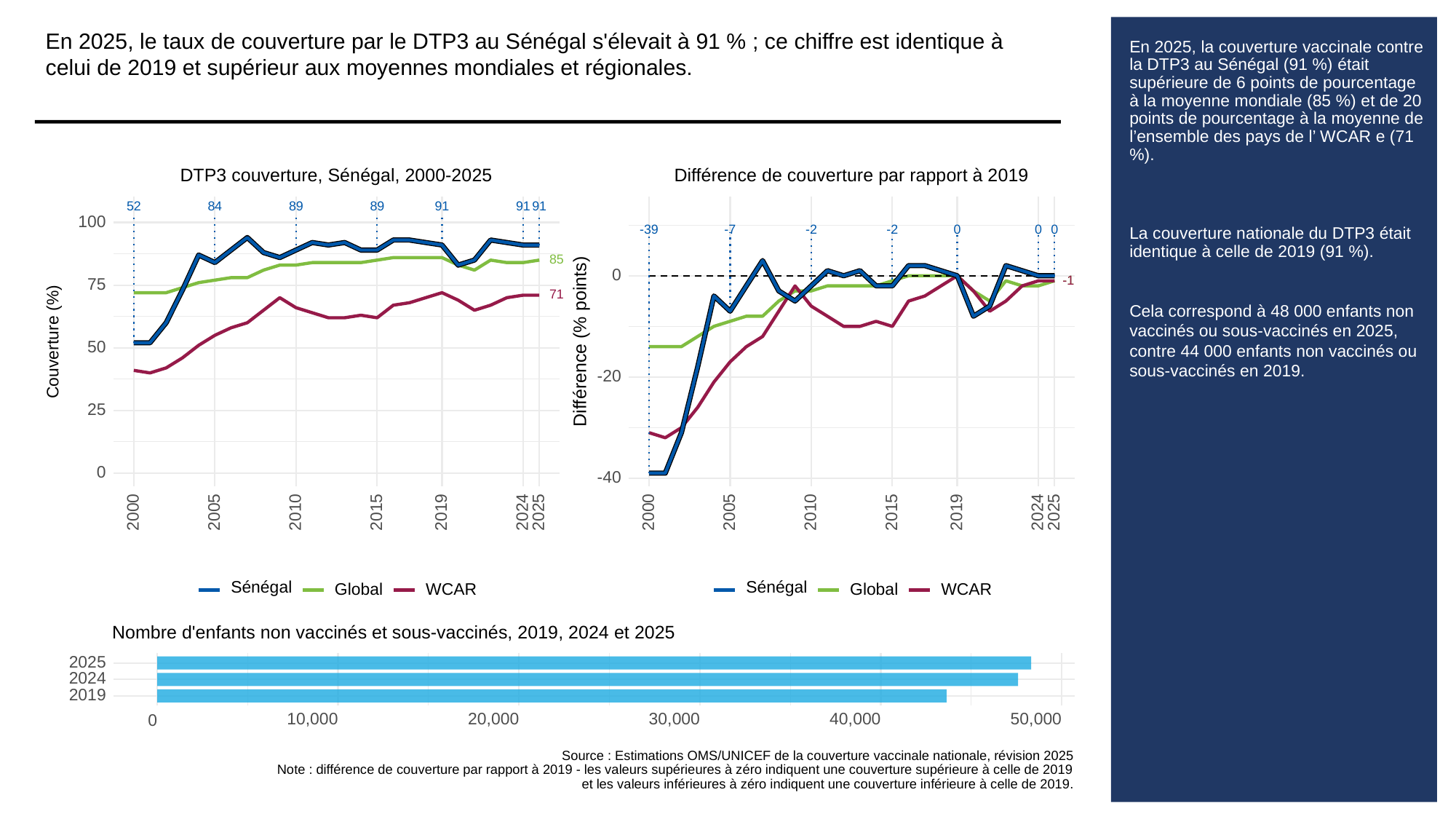

En 2025, le taux de couverture par le DTP3 au Sénégal s'élevait à 91 % ; ce chiffre est identique à celui de 2019 et supérieur aux moyennes mondiales et régionales.
# En 2025, la couverture vaccinale contre la DTP3 au Sénégal (91 %) était supérieure de 6 points de pourcentage à la moyenne mondiale (85 %) et de 20 points de pourcentage à la moyenne de l’ensemble des pays de l’ WCAR e (71 %).

La couverture nationale du DTP3 était identique à celle de 2019 (91 %).

Cela correspond à 48 000 enfants non vaccinés ou sous-vaccinés en 2025, contre 44 000 enfants non vaccinés ou sous-vaccinés en 2019.

DTP3 couverture, Sénégal, 2000-2025
Différence de couverture par rapport à 2019

52
84
89
89
91
91
91
100

-39
0
0
0
-2
-2
-7

85

0

-1
-1
75

71

Différence (% points)
Couverture (%)
50

-20

25

0
-40

2000
2005
2010
2015
2019
2024
2025
2000
2005
2010
2015
2019
2024
2025
Sénégal
Sénégal
Global
WCAR
Global
WCAR

Nombre d'enfants non vaccinés et sous-vaccinés, 2019, 2024 et 2025

2025

2024

2019

10,000
20,000
30,000
40,000
50,000
0
Source : Estimations OMS/UNICEF de la couverture vaccinale nationale, révision 2025
Note : différence de couverture par rapport à 2019 - les valeurs supérieures à zéro indiquent une couverture supérieure à celle de 2019
et les valeurs inférieures à zéro indiquent une couverture inférieure à celle de 2019.